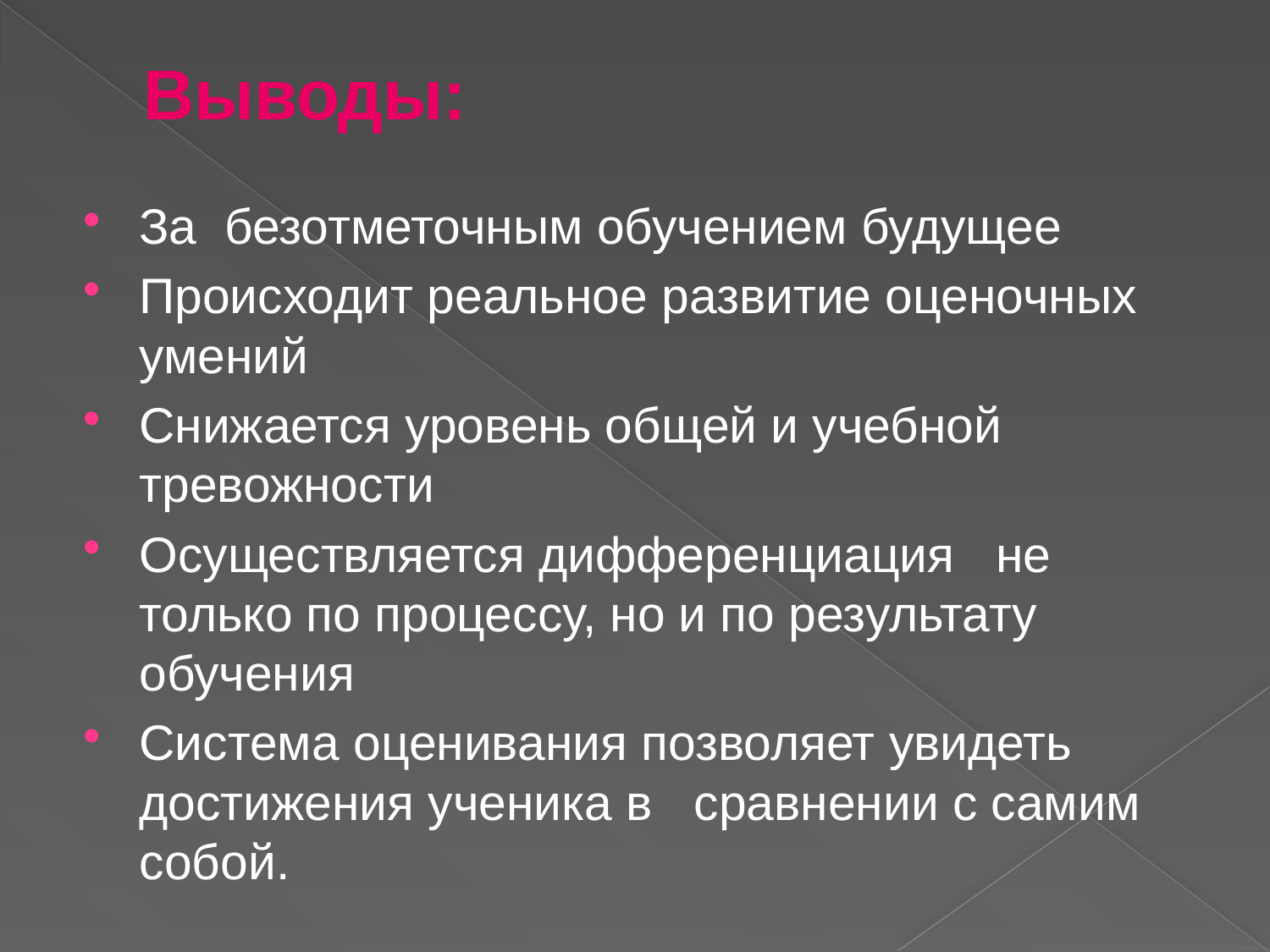

# Выводы:
За  безотметочным обучением будущее
Происходит реальное развитие оценочных умений
Снижается уровень общей и учебной тревожности
Осуществляется дифференциация   не только по процессу, но и по результату обучения
Система оценивания позволяет увидеть достижения ученика в   сравнении с самим собой.